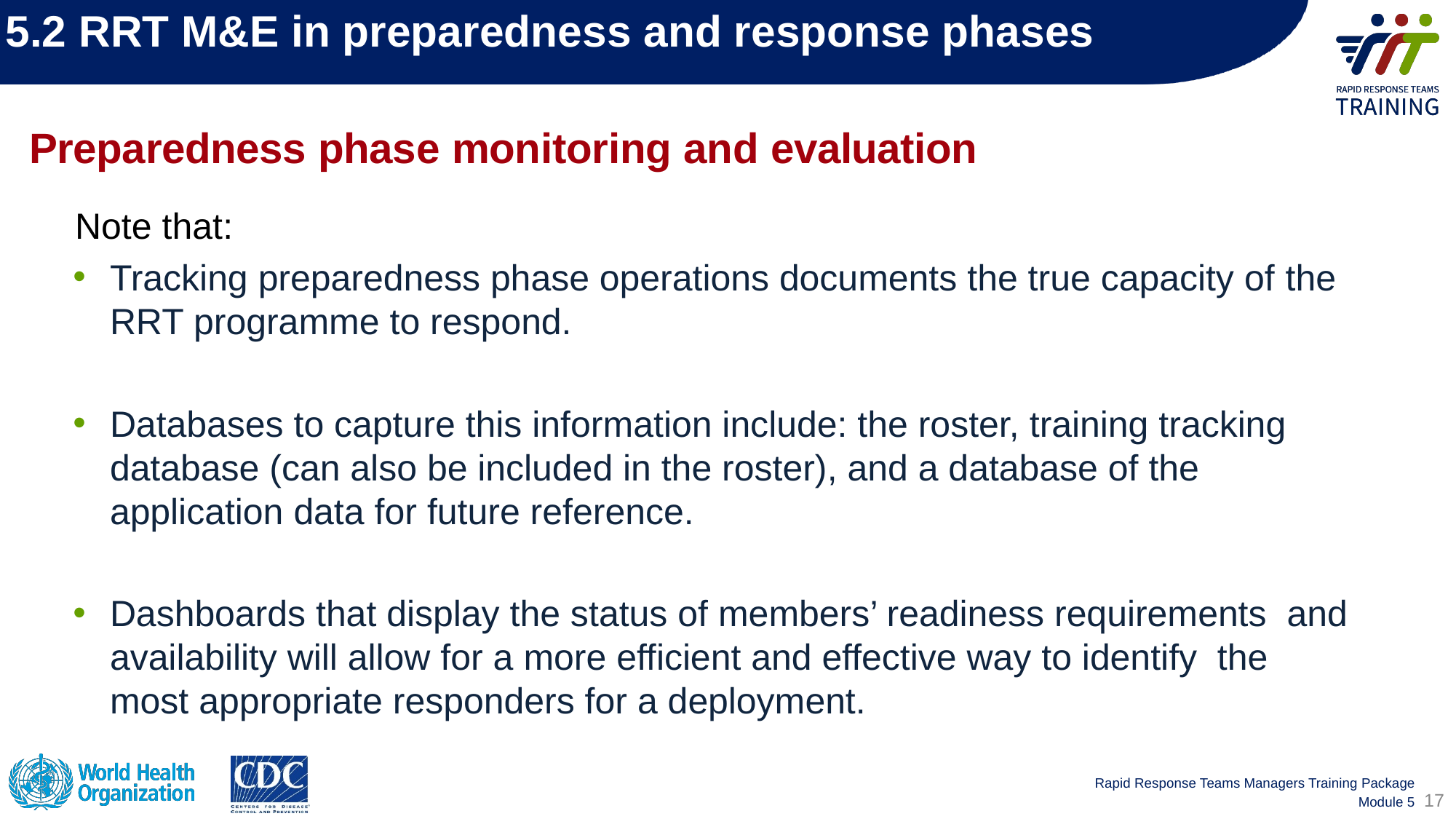

5.2 RRT M&E in preparedness and response phases
Preparedness phase monitoring and evaluation
Note that:
Tracking preparedness phase operations documents the true capacity of the RRT programme to respond.

Databases to capture this information include: the roster, training tracking  database (can also be included in the roster), and a database of the  application data for future reference.

Dashboards that display the status of members’ readiness requirements  and availability will allow for a more efficient and effective way to identify  the most appropriate responders for a deployment.
17